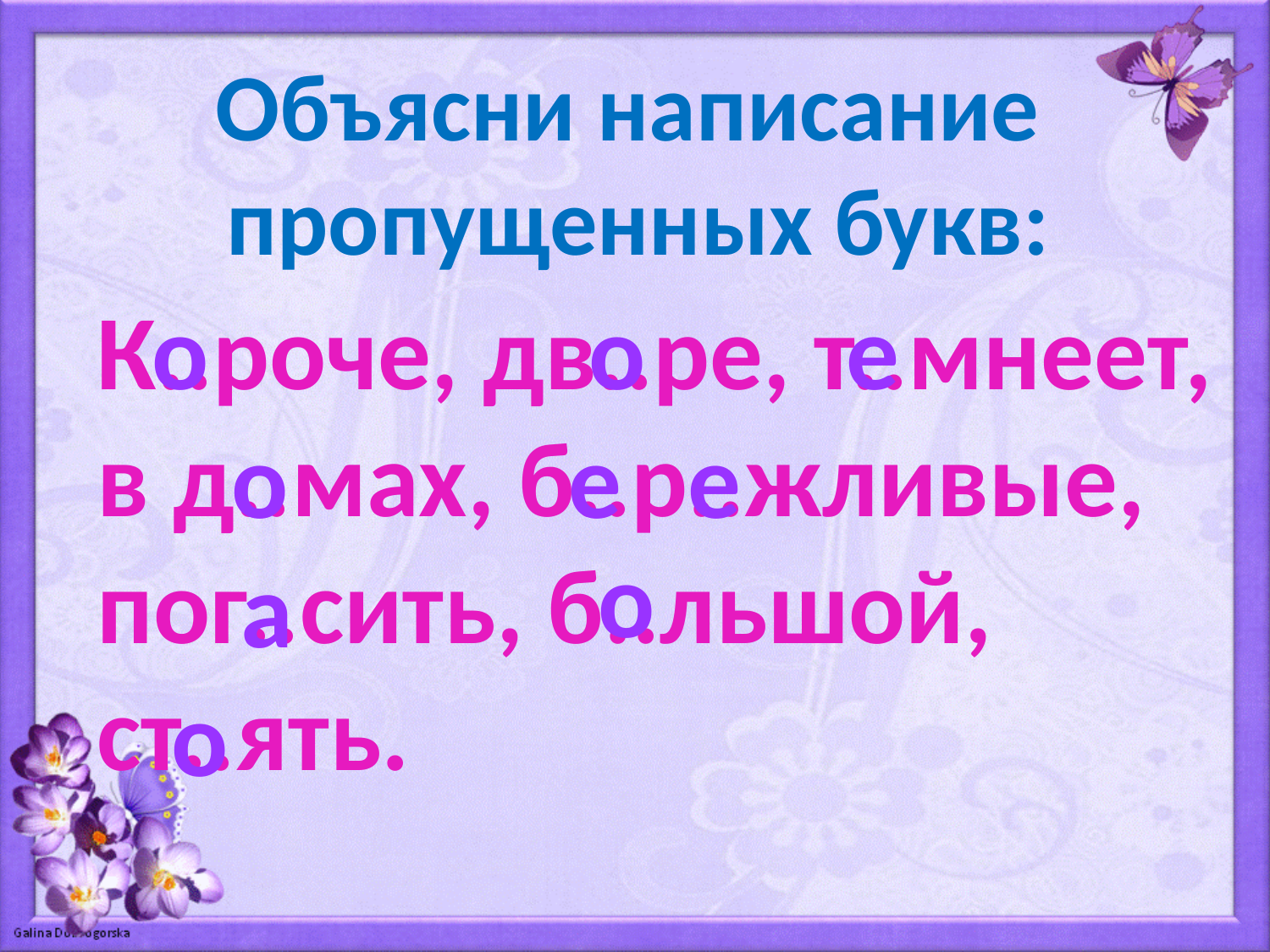

Объясни написание
пропущенных букв:
К..роче, дв..ре, т..мнеет,
в д..мах, б..р..жливые,
пог..сить, б..льшой,
ст..ять.
о
о
е
о
е
е
о
а
о